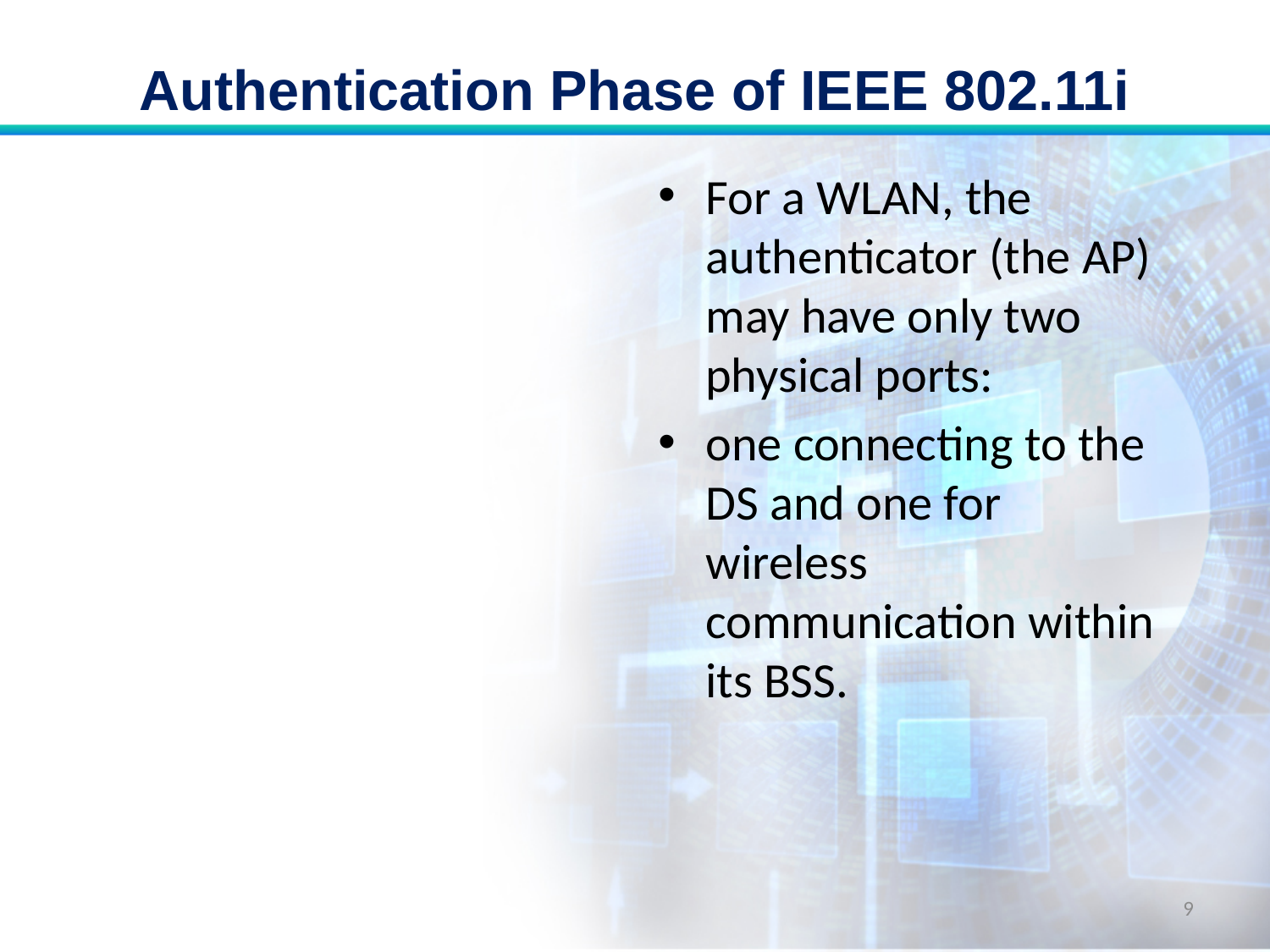

# Authentication Phase of IEEE 802.11i
For a WLAN, the authenticator (the AP) may have only two physical ports:
one connecting to the DS and one for wireless communication within its BSS.
9